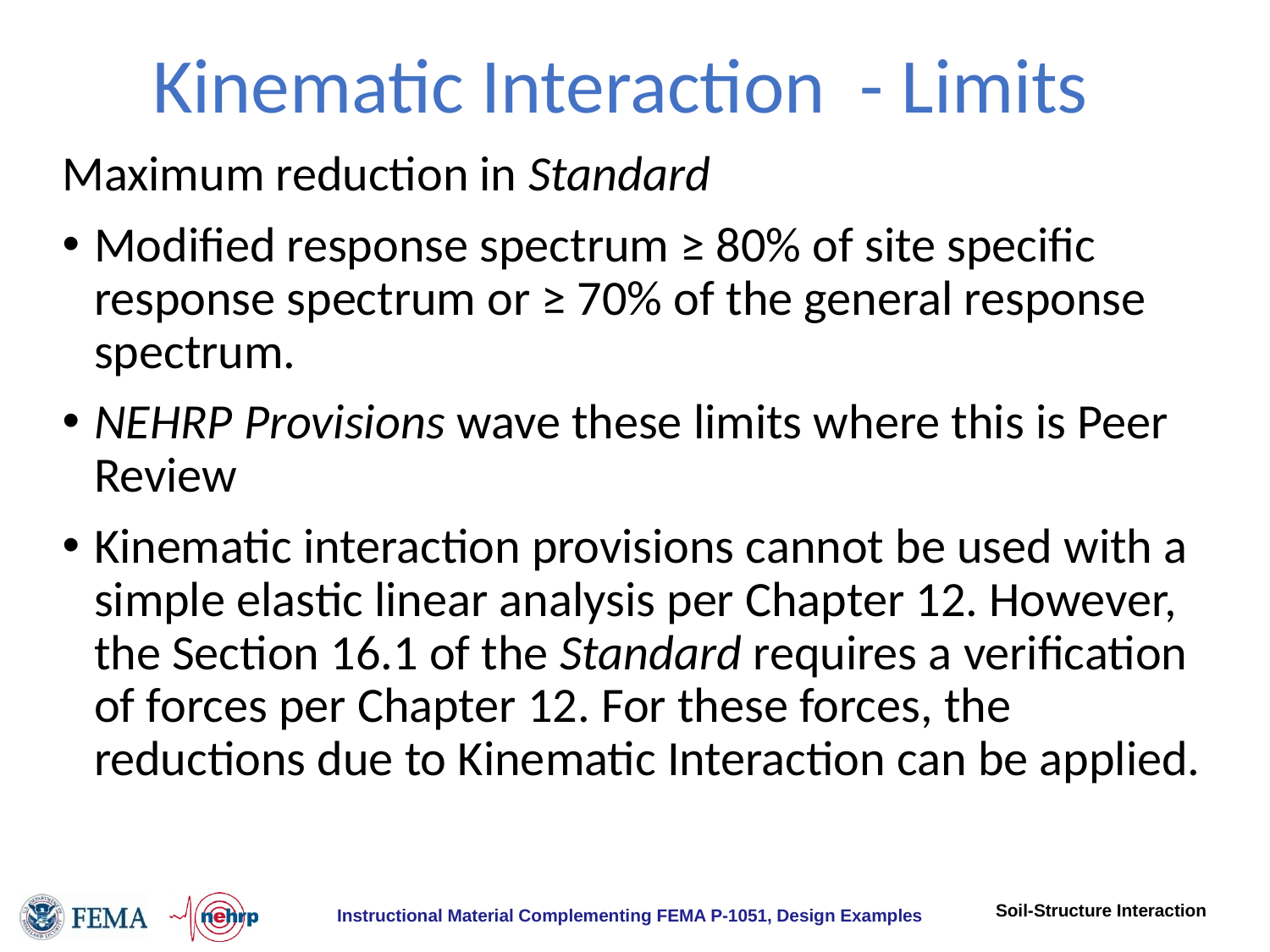

# Kinematic Interaction  - Limits
Maximum reduction in Standard
Modified response spectrum ≥ 80% of site specific response spectrum or ≥ 70% of the general response spectrum.
NEHRP Provisions wave these limits where this is Peer Review
Kinematic interaction provisions cannot be used with a simple elastic linear analysis per Chapter 12. However, the Section 16.1 of the Standard requires a verification of forces per Chapter 12. For these forces, the reductions due to Kinematic Interaction can be applied.
Soil-Structure Interaction